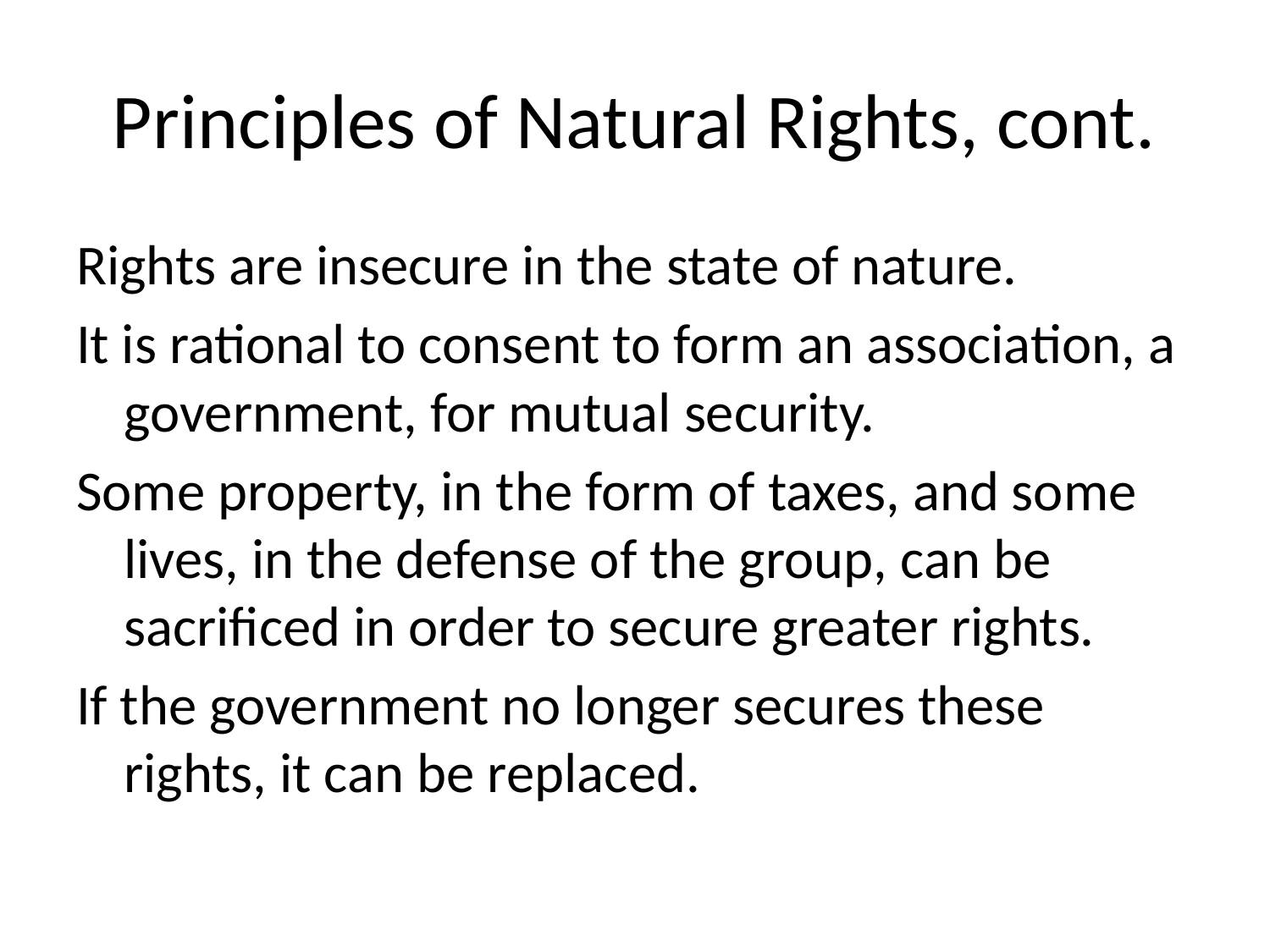

# Principles of Natural Rights, cont.
Rights are insecure in the state of nature.
It is rational to consent to form an association, a government, for mutual security.
Some property, in the form of taxes, and some lives, in the defense of the group, can be sacrificed in order to secure greater rights.
If the government no longer secures these rights, it can be replaced.